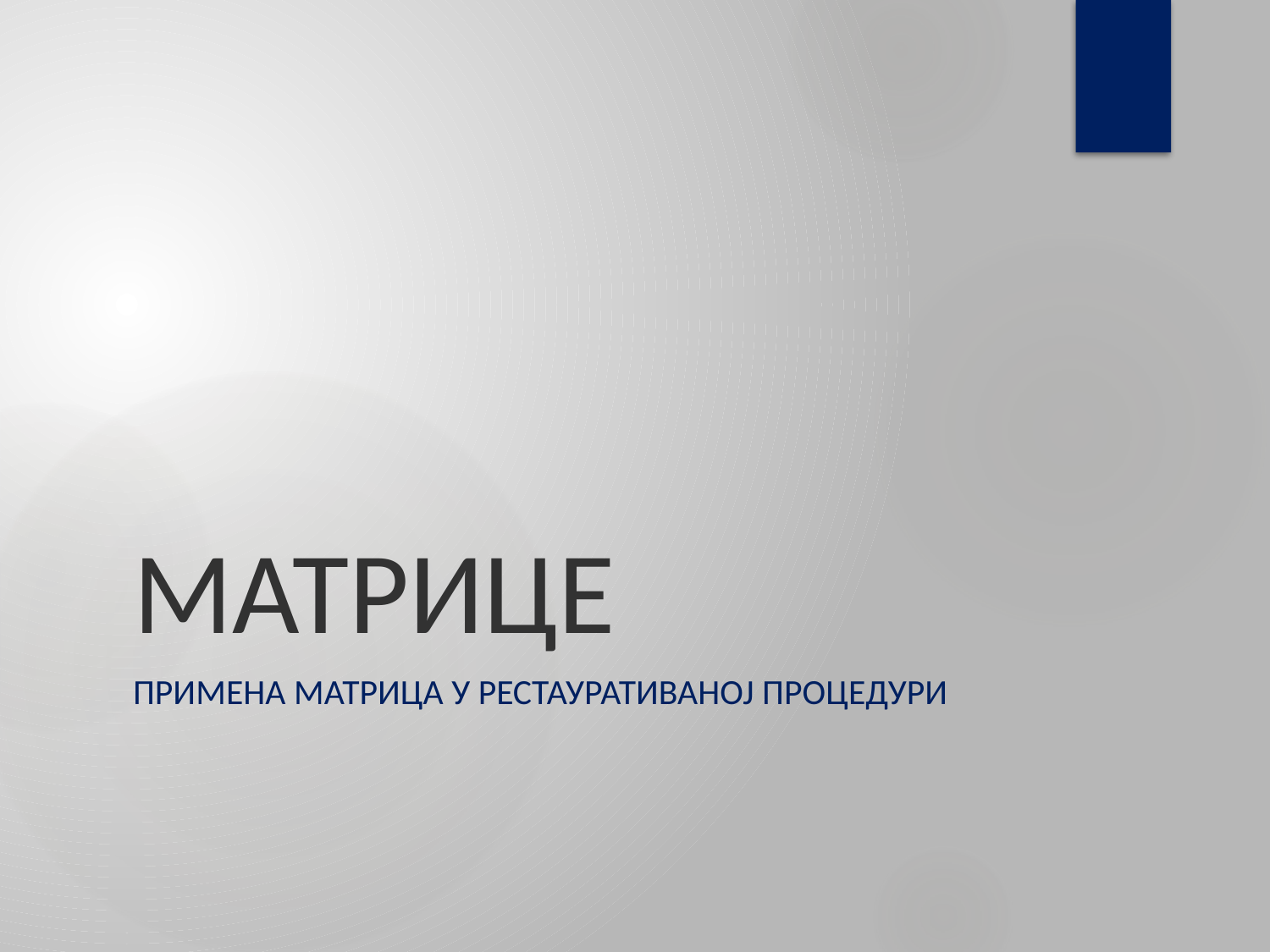

# МАТРИЦЕ
Примена матрица у рестауративаној процедури